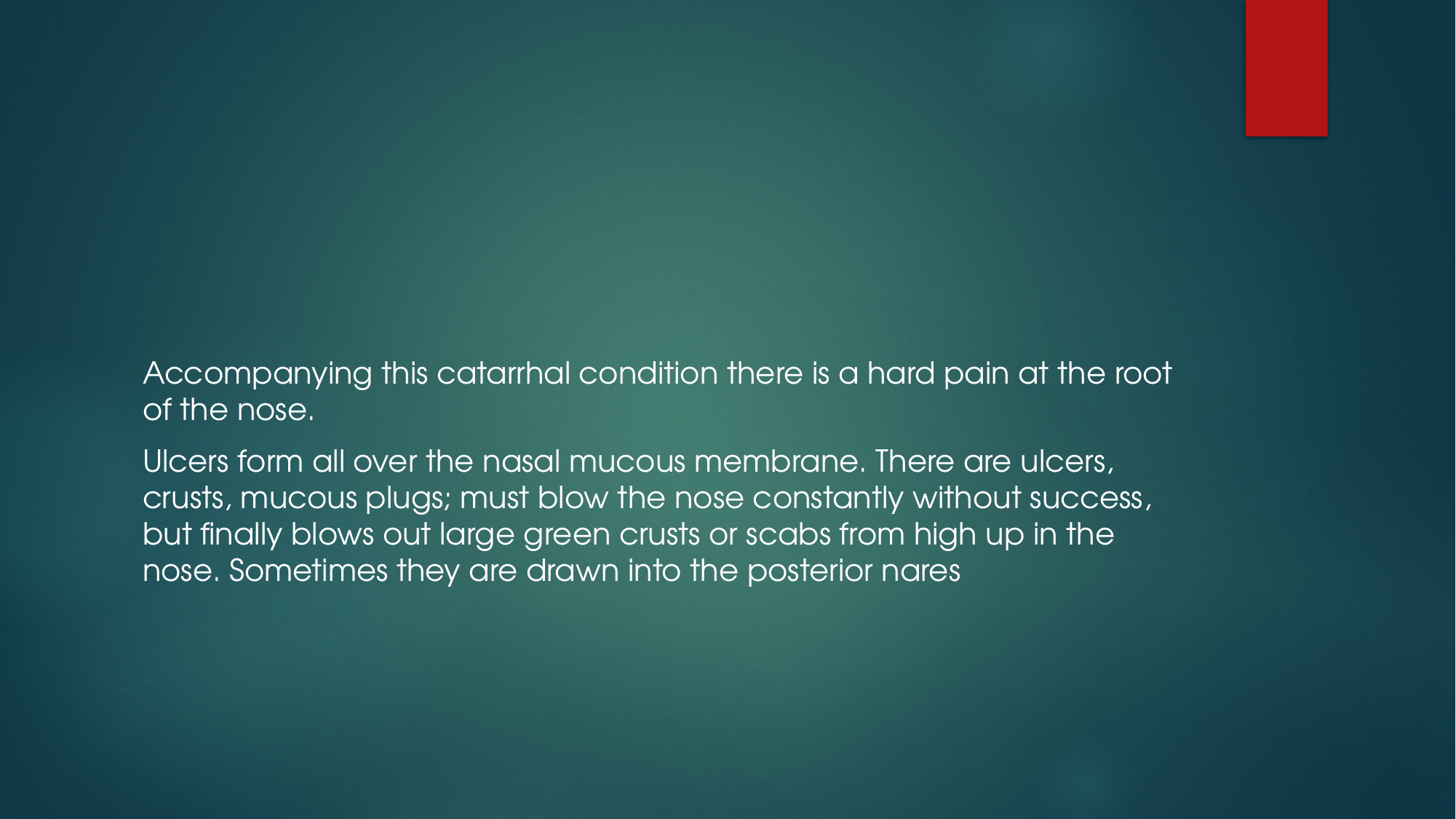

Accompanying this catarrhal condition there is a hard pain at the root of the nose.
Ulcers form all over the nasal mucous membrane. There are ulcers, crusts, mucous plugs; must blow the nose constantly without success, but finally blows out large green crusts or scabs from high up in the nose. Sometimes they are drawn into the posterior nares